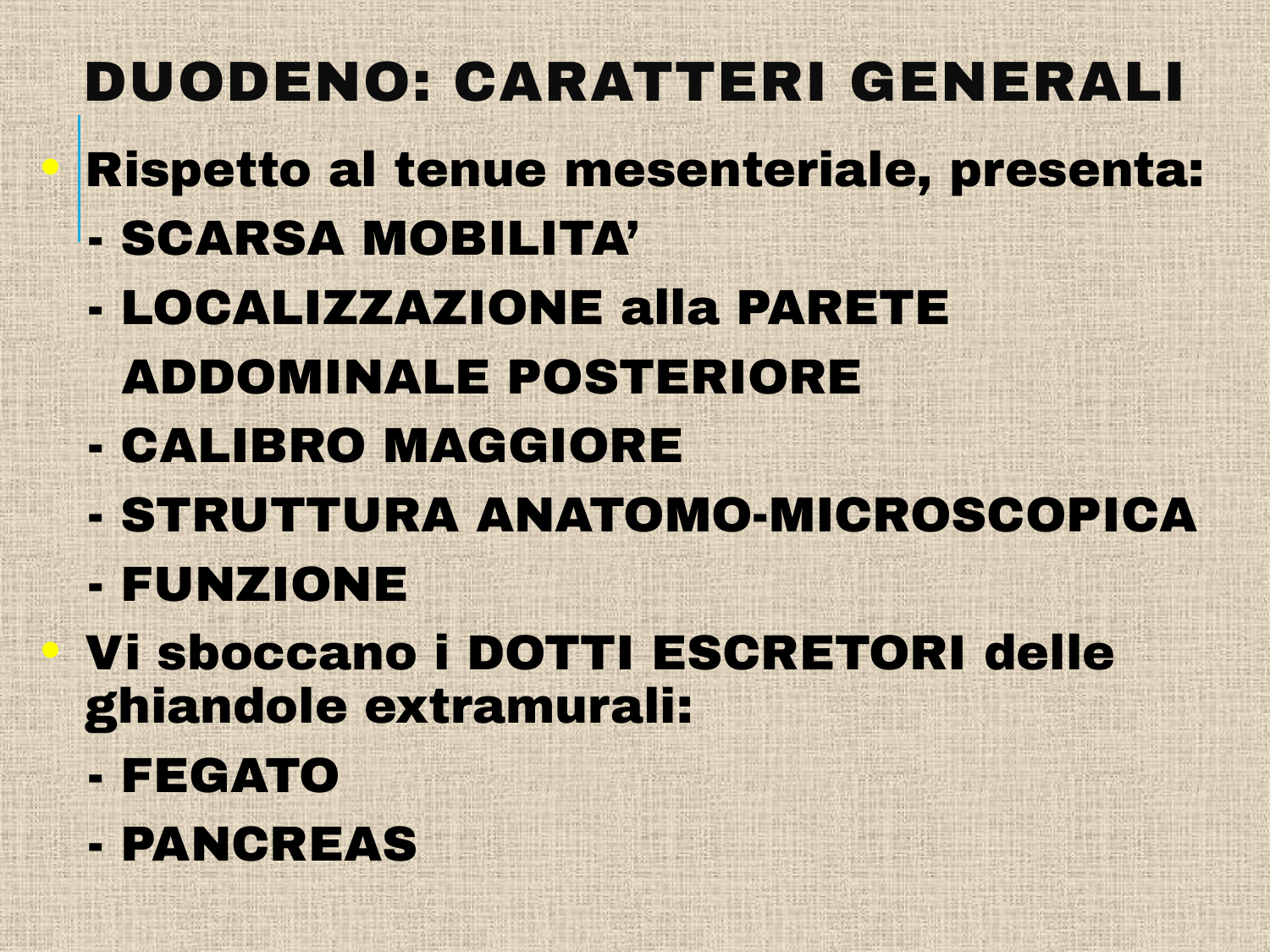

# DUODENO: CARATTERI GENERALI
Rispetto al tenue mesenteriale, presenta:
   - SCARSA MOBILITA’
   - LOCALIZZAZIONE alla PARETE
     ADDOMINALE POSTERIORE
   - CALIBRO MAGGIORE
   - STRUTTURA ANATOMO-MICROSCOPICA
   - FUNZIONE
Vi sboccano i DOTTI ESCRETORI delle ghiandole extramurali:
   - FEGATO
   - PANCREAS